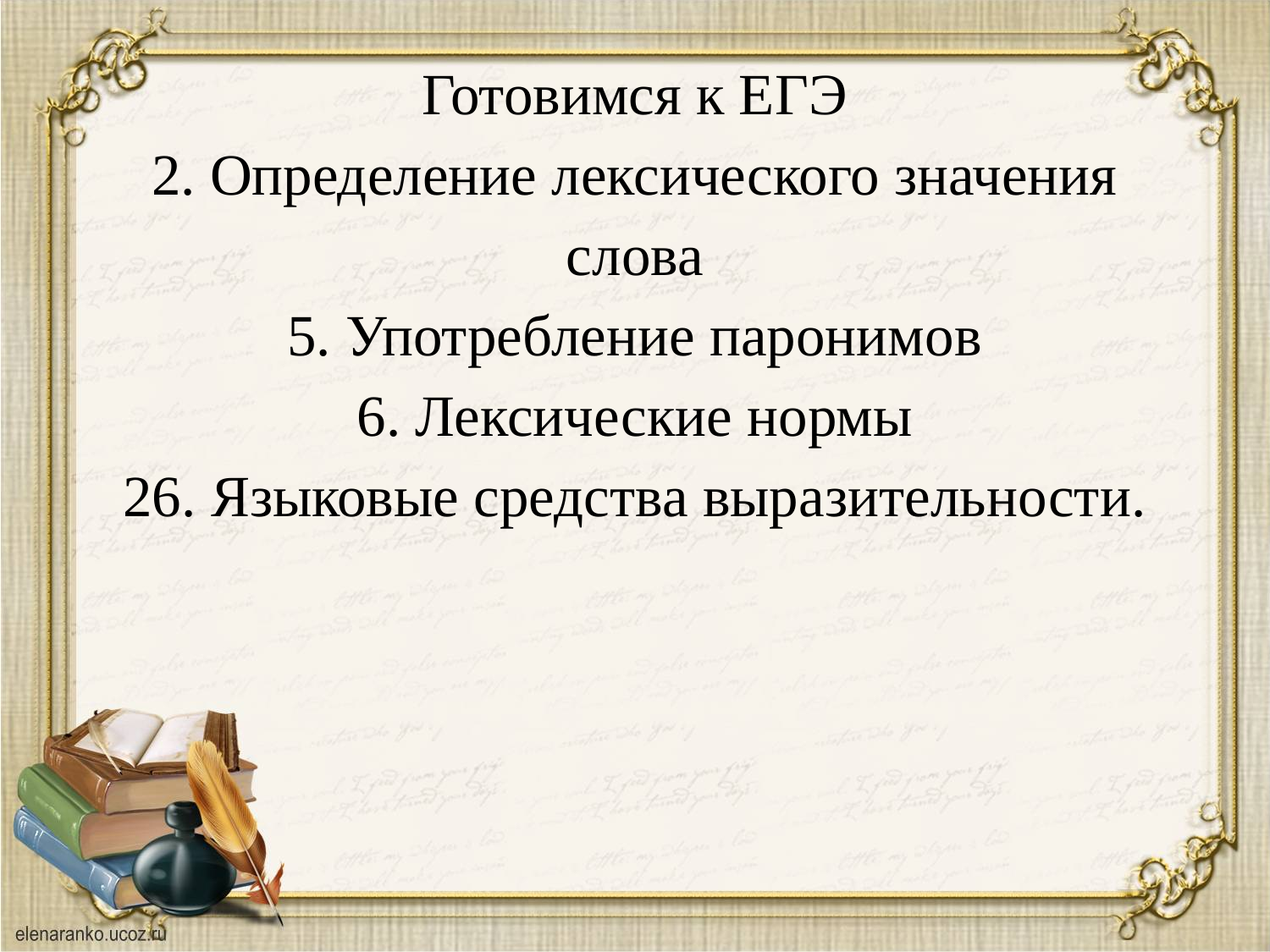

# Готовимся к ЕГЭ 2. Определение лексического значения слова 5. Употребление паронимов 6. Лексические нормы 26. Языковые средства выразительности.